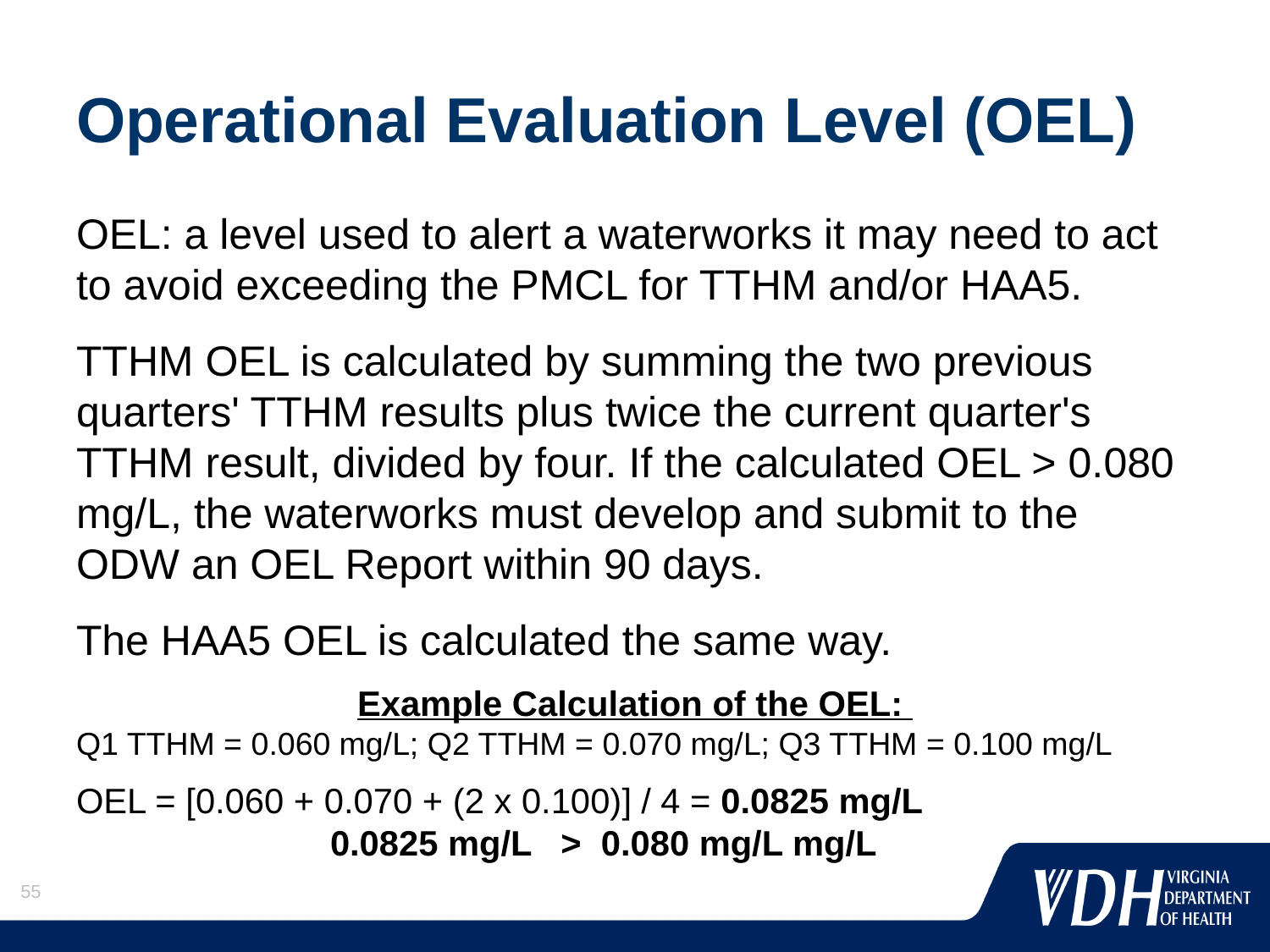

# Operational Evaluation Level (OEL)
OEL: a level used to alert a waterworks it may need to act to avoid exceeding the PMCL for TTHM and/or HAA5.

TTHM OEL is calculated by summing the two previous quarters' TTHM results plus twice the current quarter's TTHM result, divided by four. If the calculated OEL > 0.080 mg/L, the waterworks must develop and submit to the ODW an OEL Report within 90 days.

The HAA5 OEL is calculated the same way.

Example Calculation of the OEL:
Q1 TTHM = 0.060 mg/L; Q2 TTHM = 0.070 mg/L; Q3 TTHM = 0.100 mg/L

OEL = [0.060 + 0.070 + (2 x 0.100)] / 4 = 0.0825 mg/L                   		0.0825 mg/L   >  0.080 mg/L mg/L

55